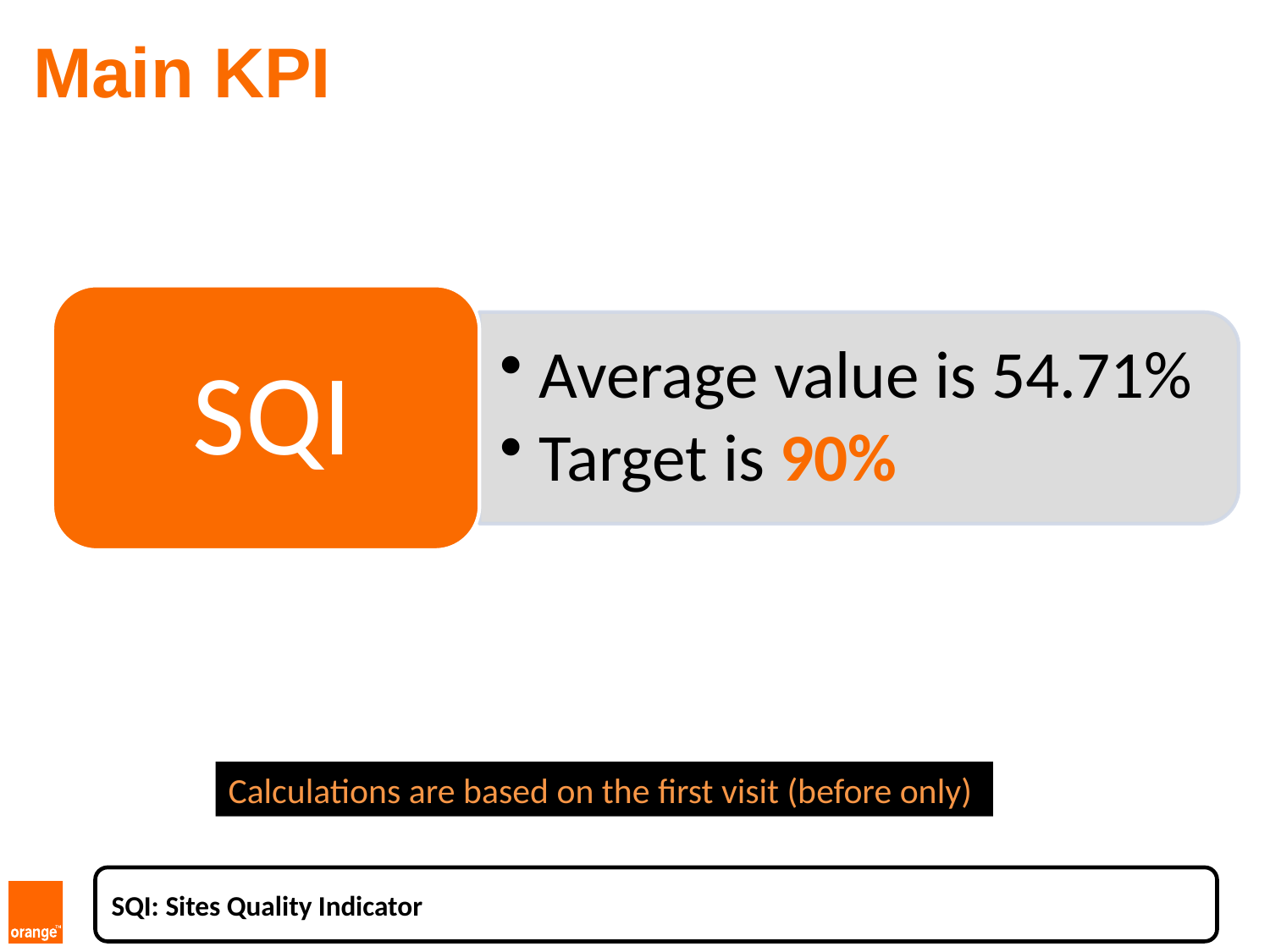

Main KPI
Average value is 54.71%
Target is 90%
SQI
Calculations are based on the first visit (before only)
SQI: Sites Quality Indicator